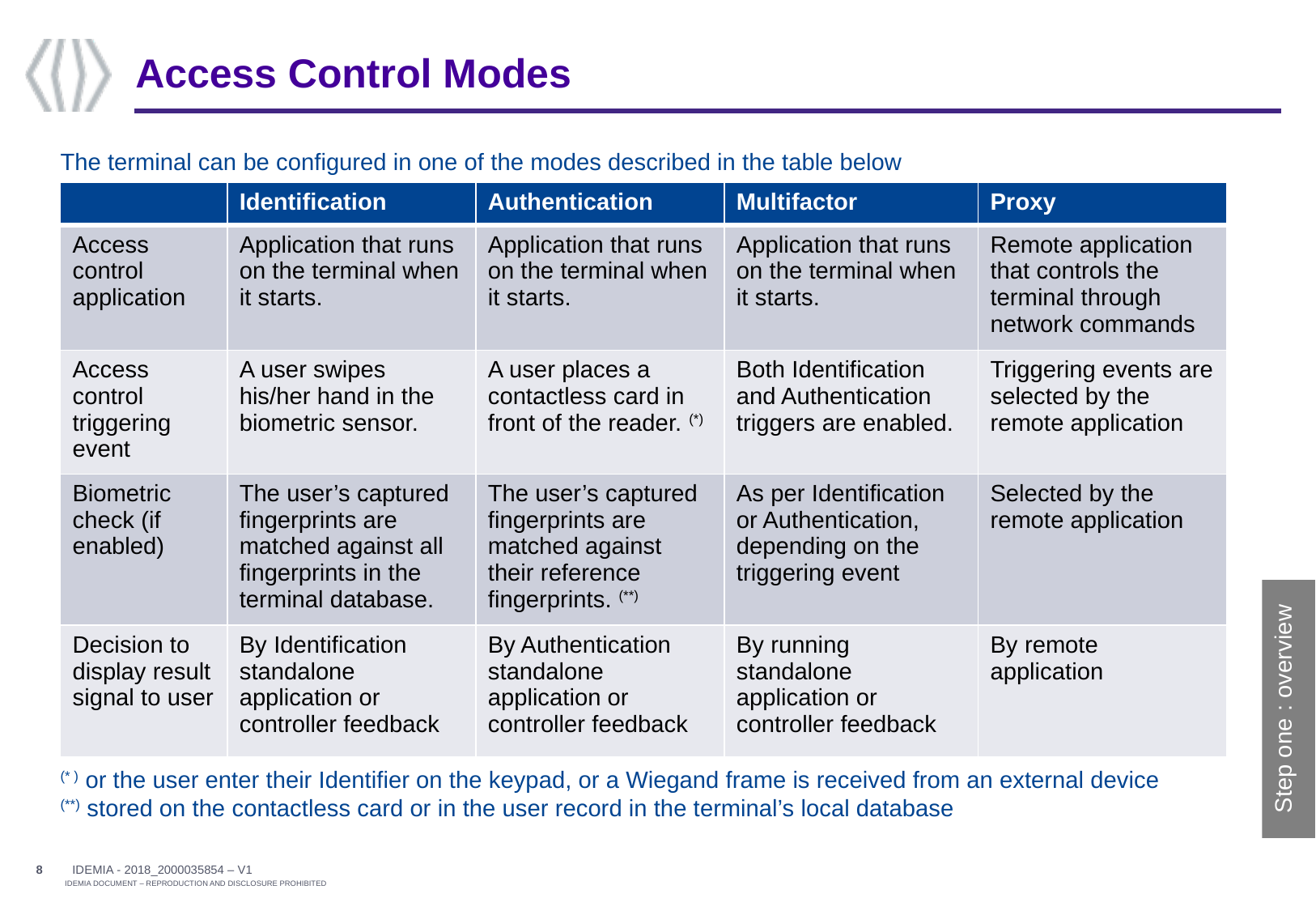

# Access Control Modes
The terminal can be configured in one of the modes described in the table below
|  | Identification | Authentication | Multifactor | Proxy |
| --- | --- | --- | --- | --- |
| Access control application | Application that runs on the terminal when it starts. | Application that runs on the terminal when it starts. | Application that runs on the terminal when it starts. | Remote application that controls the terminal through network commands |
| Access control triggering event | A user swipes his/her hand in the biometric sensor. | A user places a contactless card in front of the reader. (\*) | Both Identification and Authentication triggers are enabled. | Triggering events are selected by the remote application |
| Biometric check (if enabled) | The user’s captured fingerprints are matched against all fingerprints in the terminal database. | The user’s captured fingerprints are matched against their reference fingerprints. (\*\*) | As per Identification or Authentication, depending on the triggering event | Selected by the remote application |
| Decision to display result signal to user | By Identification standalone application or controller feedback | By Authentication standalone application or controller feedback | By running standalone application or controller feedback | By remote application |
Step one : overview
(* ) or the user enter their Identifier on the keypad, or a Wiegand frame is received from an external device
(**) stored on the contactless card or in the user record in the terminal’s local database
IDEMIA - 2018_2000035854 – V1
8